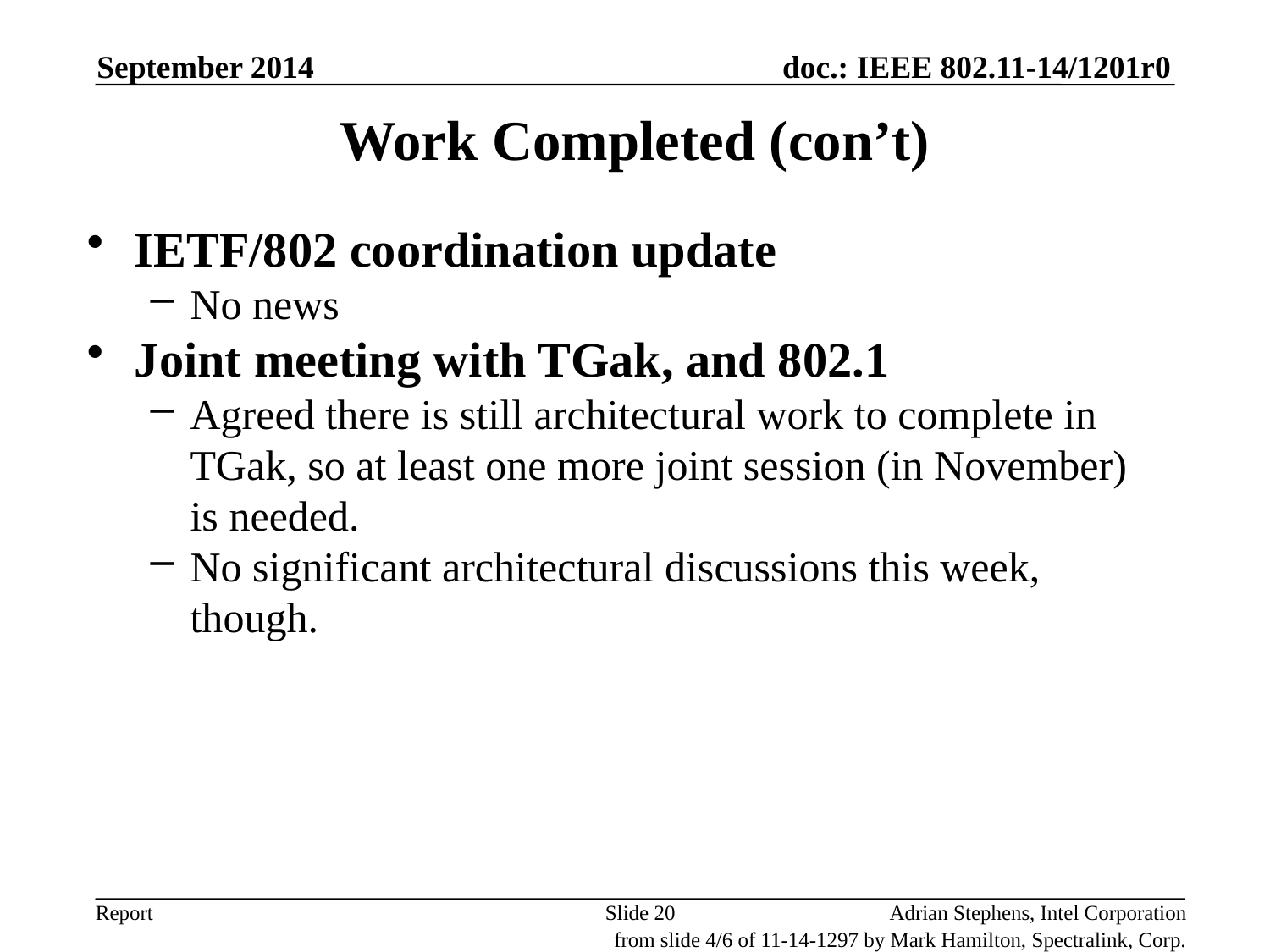

September 2014
# Work Completed (con’t)
IETF/802 coordination update
No news
Joint meeting with TGak, and 802.1
Agreed there is still architectural work to complete in TGak, so at least one more joint session (in November) is needed.
No significant architectural discussions this week, though.

Slide 20
Adrian Stephens, Intel Corporation
from slide 4/6 of 11-14-1297 by Mark Hamilton, Spectralink, Corp.